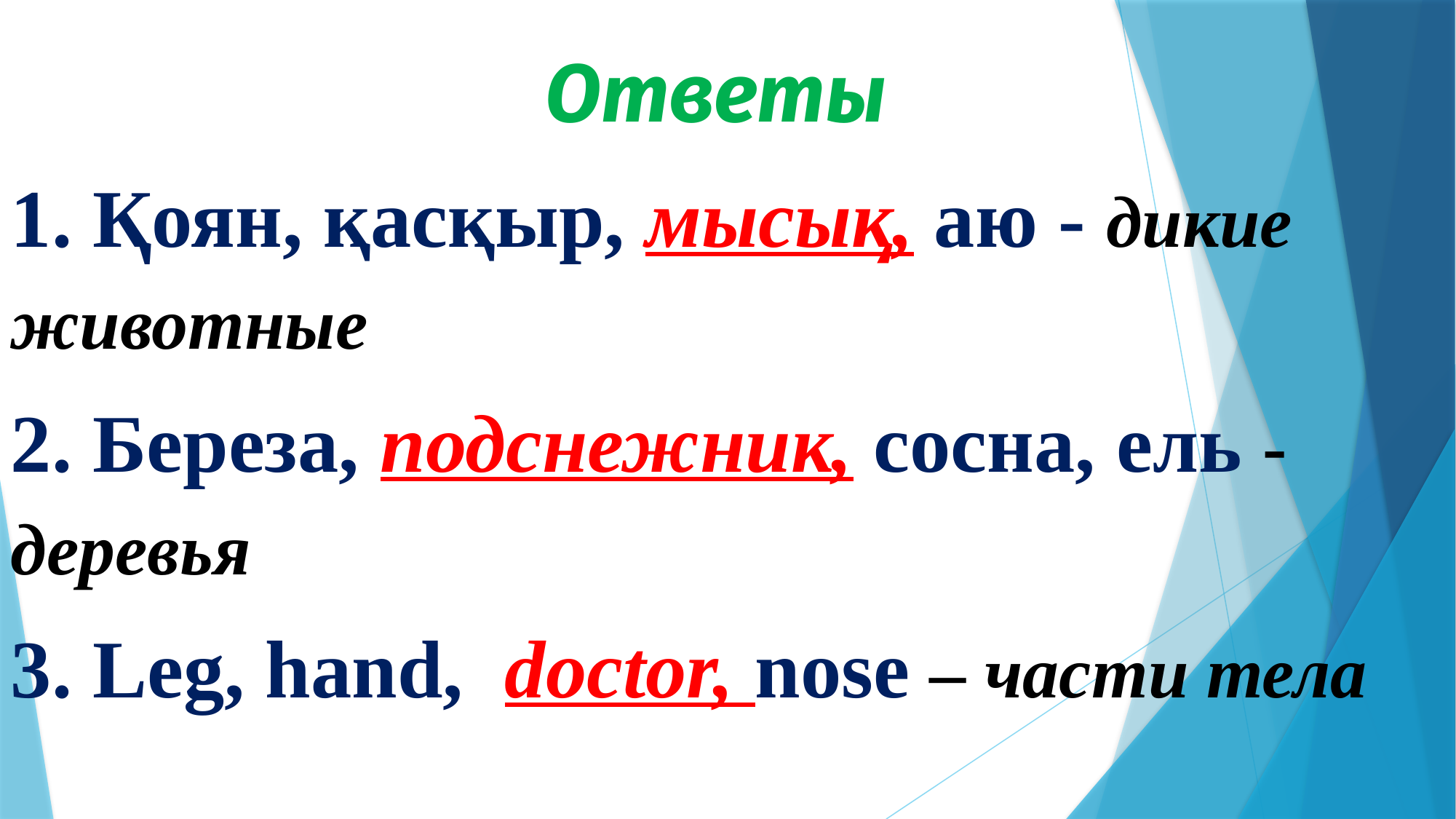

Ответы
1. Қоян, қасқыр, мысық, аю - дикие животные
2. Береза, подснежник, сосна, ель - деревья
3. Leg, hand,  doctor, nose – части тела